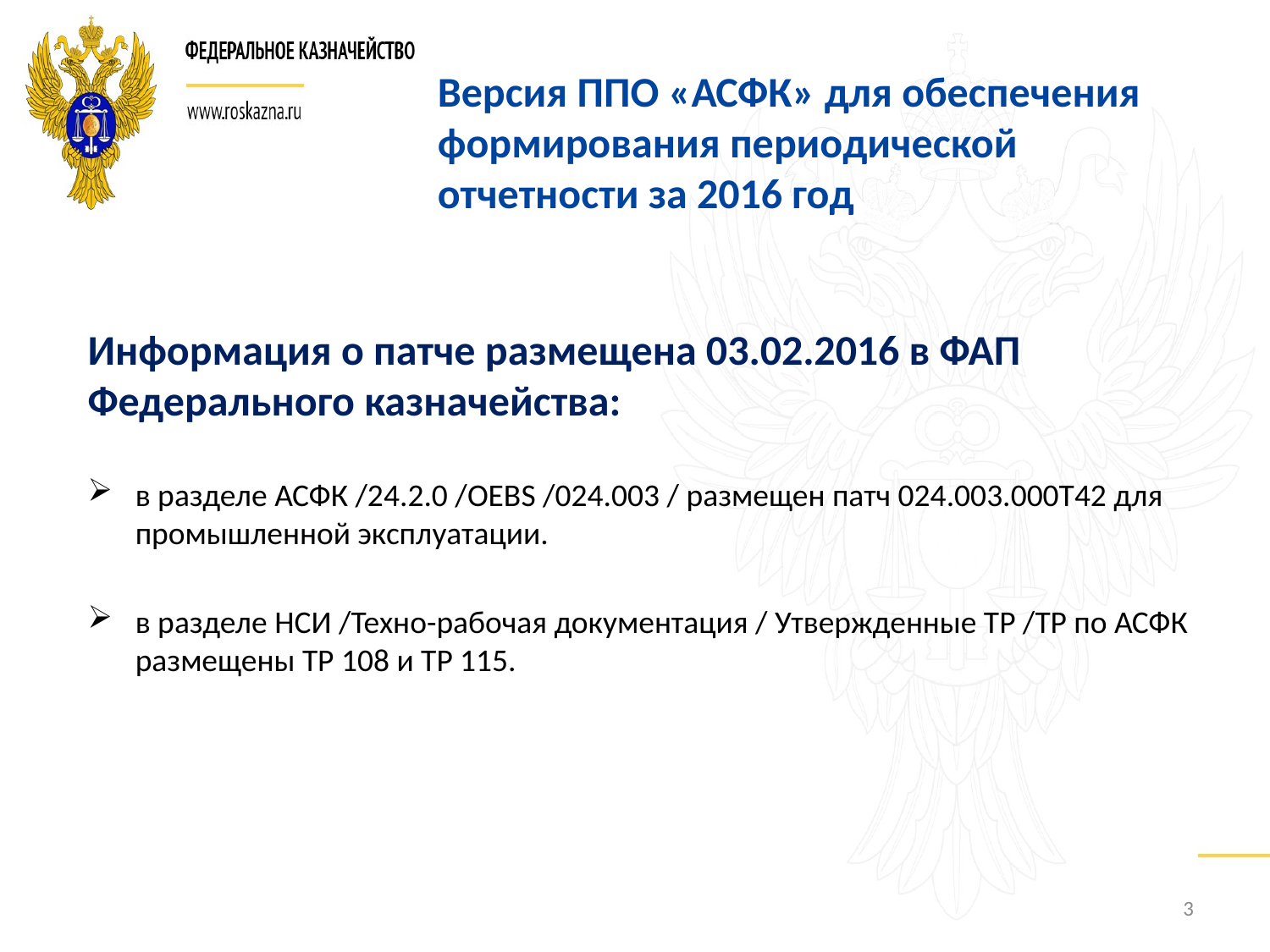

# Версия ППО «АСФК» для обеспечения формирования периодической отчетности за 2016 год
Информация о патче размещена 03.02.2016 в ФАП Федерального казначейства:

в разделе АСФК /24.2.0 /OEBS /024.003 / размещен патч 024.003.000Т42 для промышленной эксплуатации.

в разделе НСИ /Техно-рабочая документация / Утвержденные ТР /ТР по АСФК размещены ТР 108 и ТР 115.

3